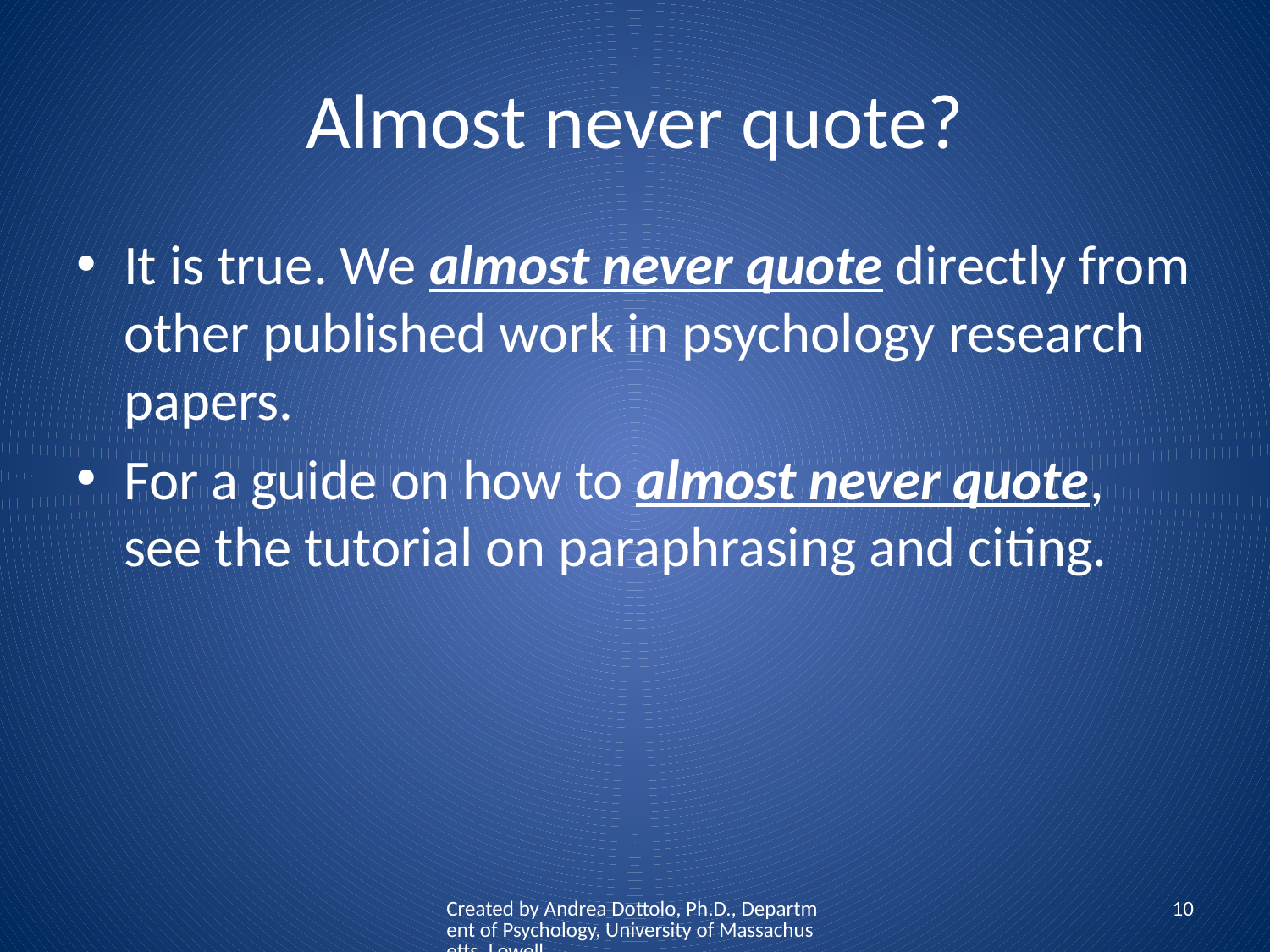

# Almost never quote?
It is true. We almost never quote directly from other published work in psychology research papers.
For a guide on how to almost never quote, see the tutorial on paraphrasing and citing.
Created by Andrea Dottolo, Ph.D., Department of Psychology, University of Massachusetts, Lowell
10